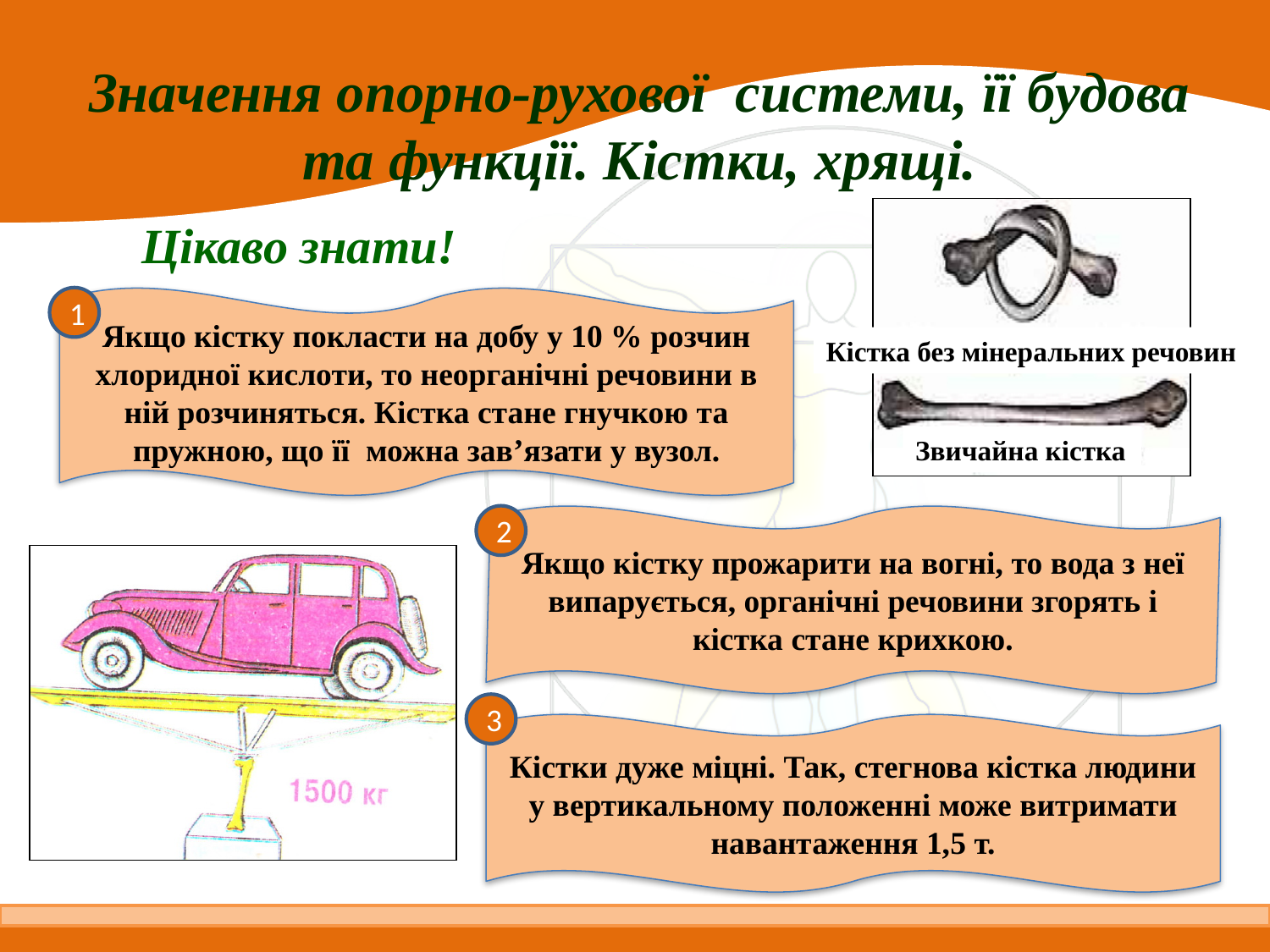

Значення опорно-рухової  системи, її будова та функції. Кістки, хрящі.

Цікаво знати!
1
Якщо кістку покласти на добу у 10 % розчин хлоридної кислоти, то неорганічні речовини в ній розчиняться. Кістка стане гнучкою та пружною, що її  можна зав’язати у вузол.
Кістка без мінеральних речовин
Звичайна кістка
2
Якщо кістку прожарити на вогні, то вода з неї випарується, органічні речовини згорять і кістка стане крихкою.

3
Кістки дуже міцні. Так, стегнова кістка людини у вертикальному положенні може витримати навантаження 1,5 т.